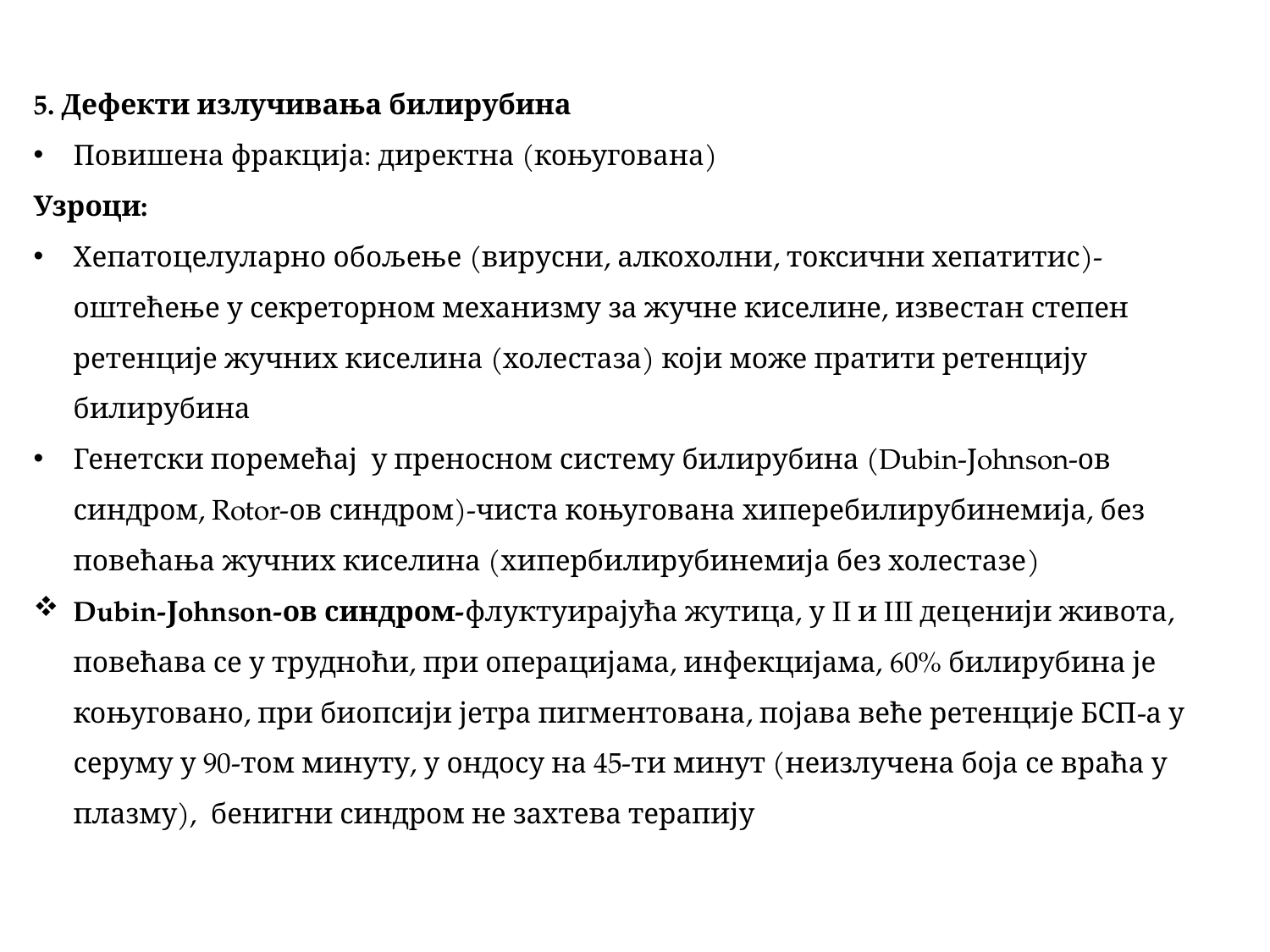

5. Дефекти излучивања билирубина
Повишена фракција: директна (коњугована)
Узроци:
Хепатоцелуларно обољење (вирусни, алкохолни, токсични хепатитис)-оштећење у секреторном механизму за жучне киселине, известан степен ретенције жучних киселина (холестаза) који може пратити ретенцију билирубина
Генетски поремећај  у преносном систему билирубина (Dubin-Јohnson-ов синдром, Rotor-ов синдром)-чиста коњугована хиперебилирубинемија, без повећања жучних киселина (хипербилирубинемија без холестазе)
Dubin-Јohnson-ов синдром-флуктуирајућа жутица, у II и III деценији живота, повећава се у трудноћи, при операцијама, инфекцијама, 60% билирубина је коњуговано, при биопсији јетра пигментована, појава веће ретенције БСП-а у серуму у 90-том минуту, у ондосу на 45-ти минут (неизлучена боја се враћа у плазму),  бенигни синдром не захтева терапију